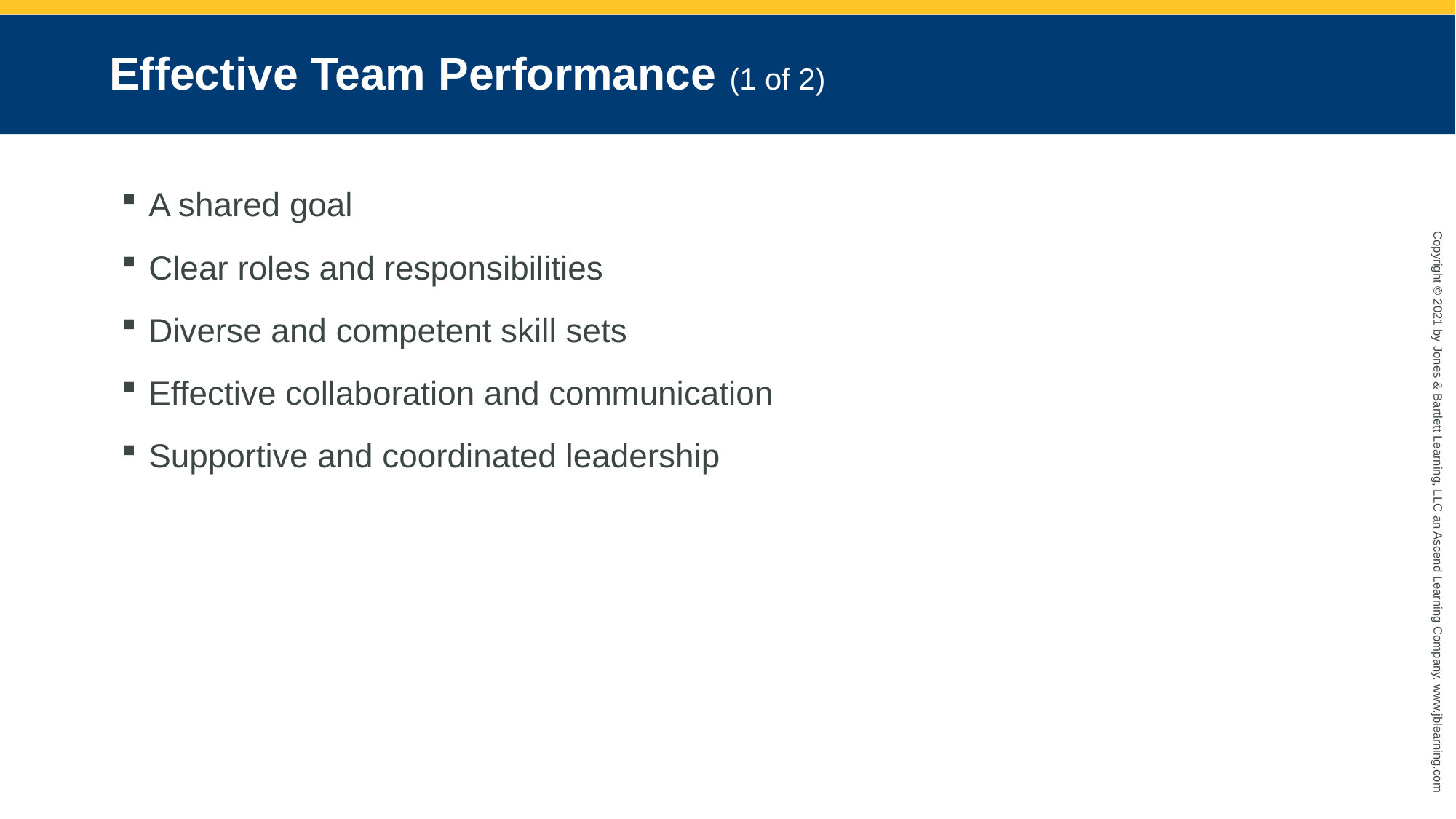

# Effective Team Performance (1 of 2)
A shared goal
Clear roles and responsibilities
Diverse and competent skill sets
Effective collaboration and communication
Supportive and coordinated leadership